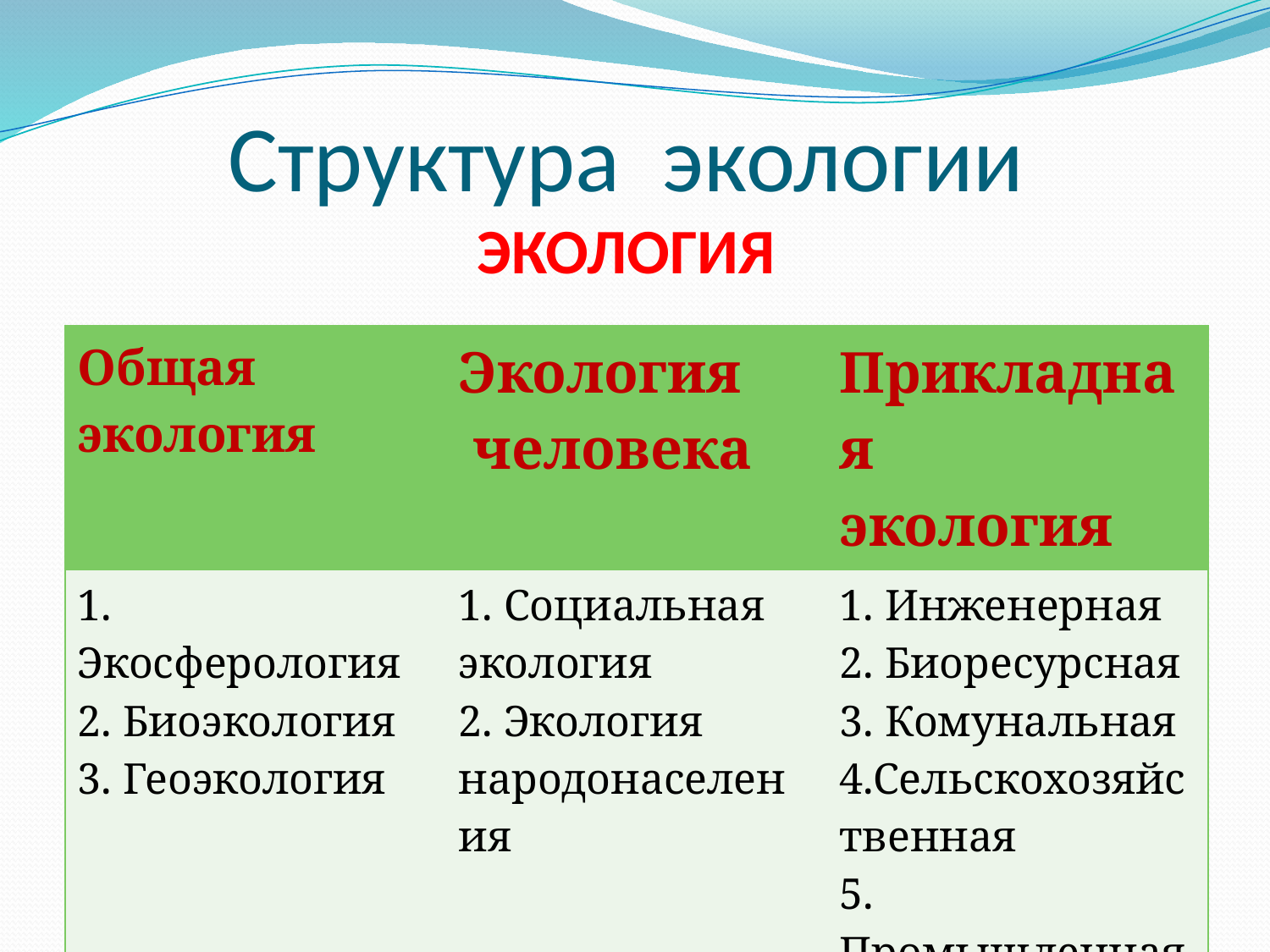

# Структура  экологии ЭКОЛОГИЯ
| Общая экология | Экология человека | Прикладная экология |
| --- | --- | --- |
| 1. Экосферология 2. Биоэкология 3. Геоэкология | 1. Социальная экология 2. Экология народонаселения | 1. Инженерная 2. Биоресурсная 3. Комунальная 4.Сельскохозяйственная 5. Промышленная 6. Медицинская |